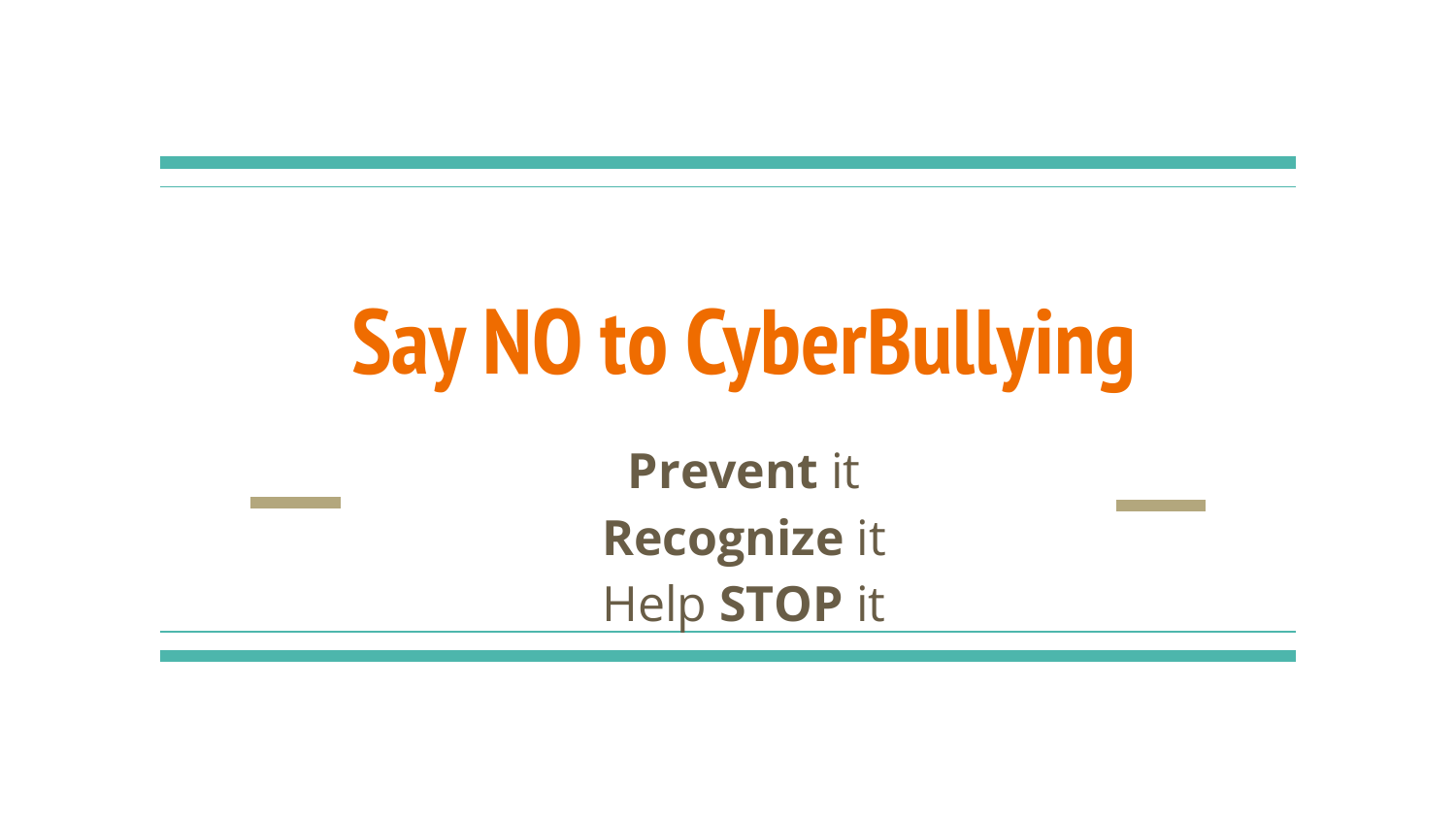

# Say NO to CyberBullying
Prevent it
Recognize it
Help STOP it